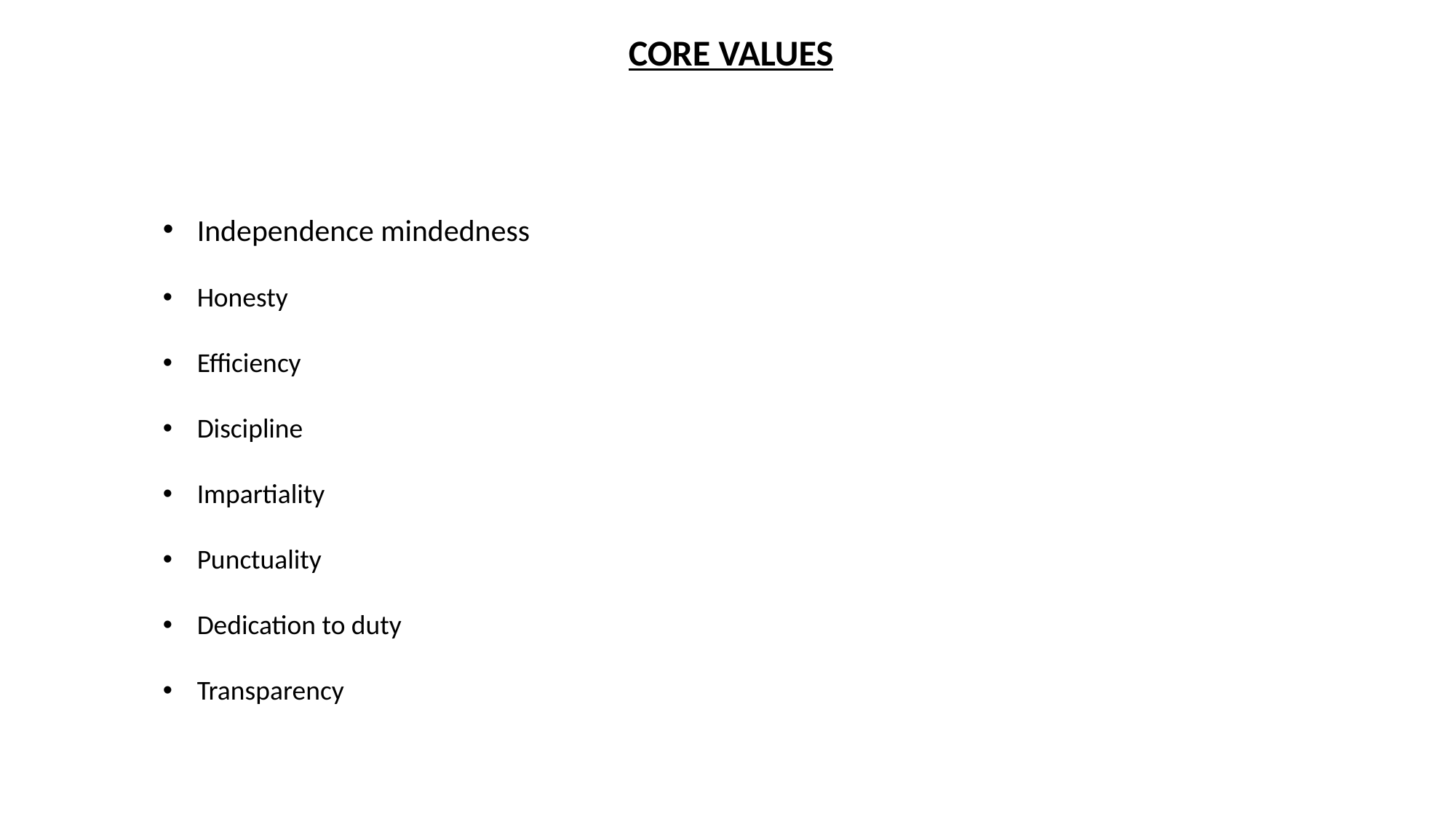

CORE VALUES

Independence mindedness

Honesty

Efficiency

Discipline

Impartiality

Punctuality

Dedication to duty

Transparency